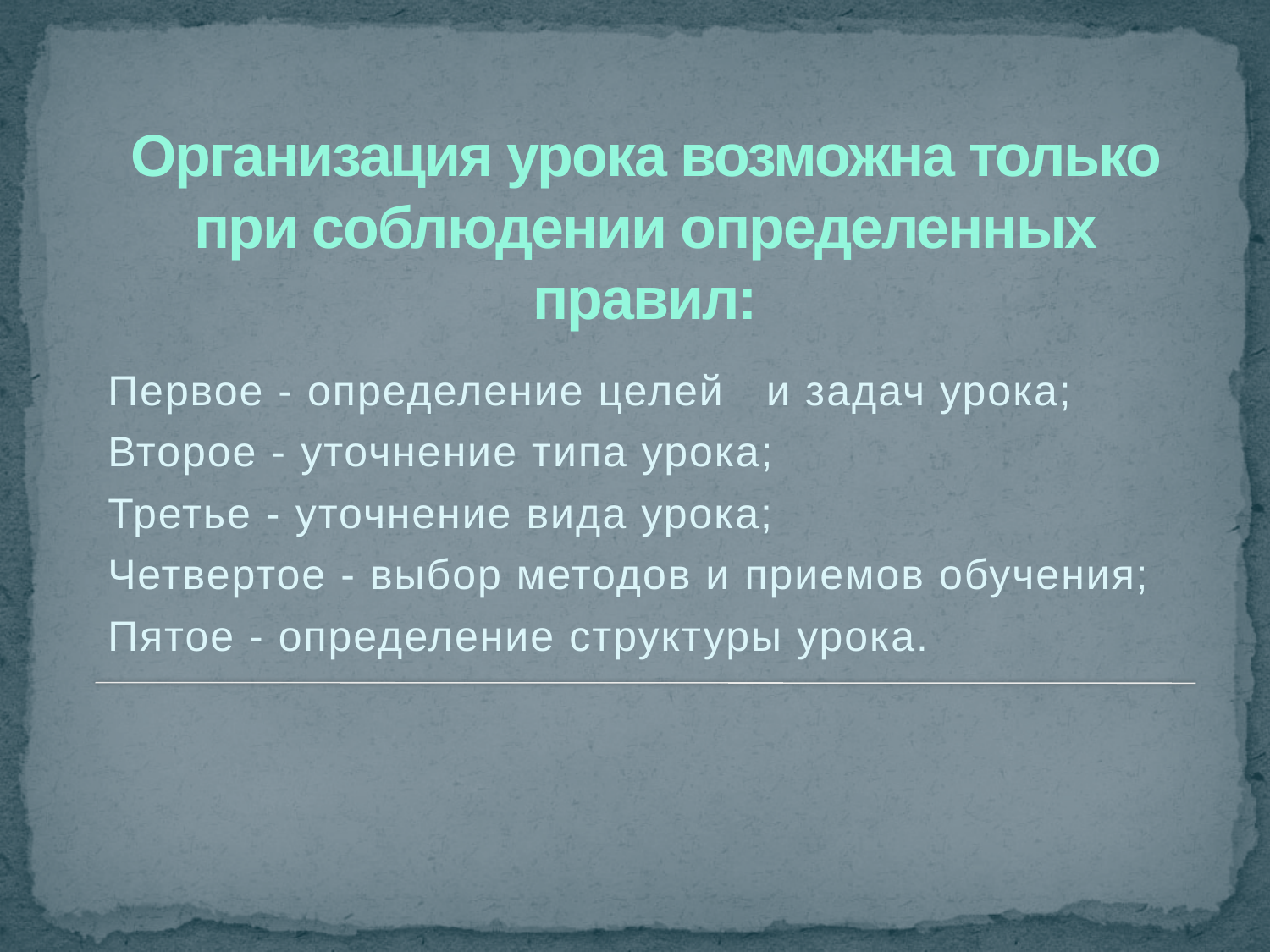

# Организация урока возможна только при соблюдении определенных правил:
Первое - определение целей   и задач урока;
Второе - уточнение типа урока;
Третье - уточнение вида урока;
Четвертое - выбор методов и приемов обучения;
Пятое - определение структуры урока.